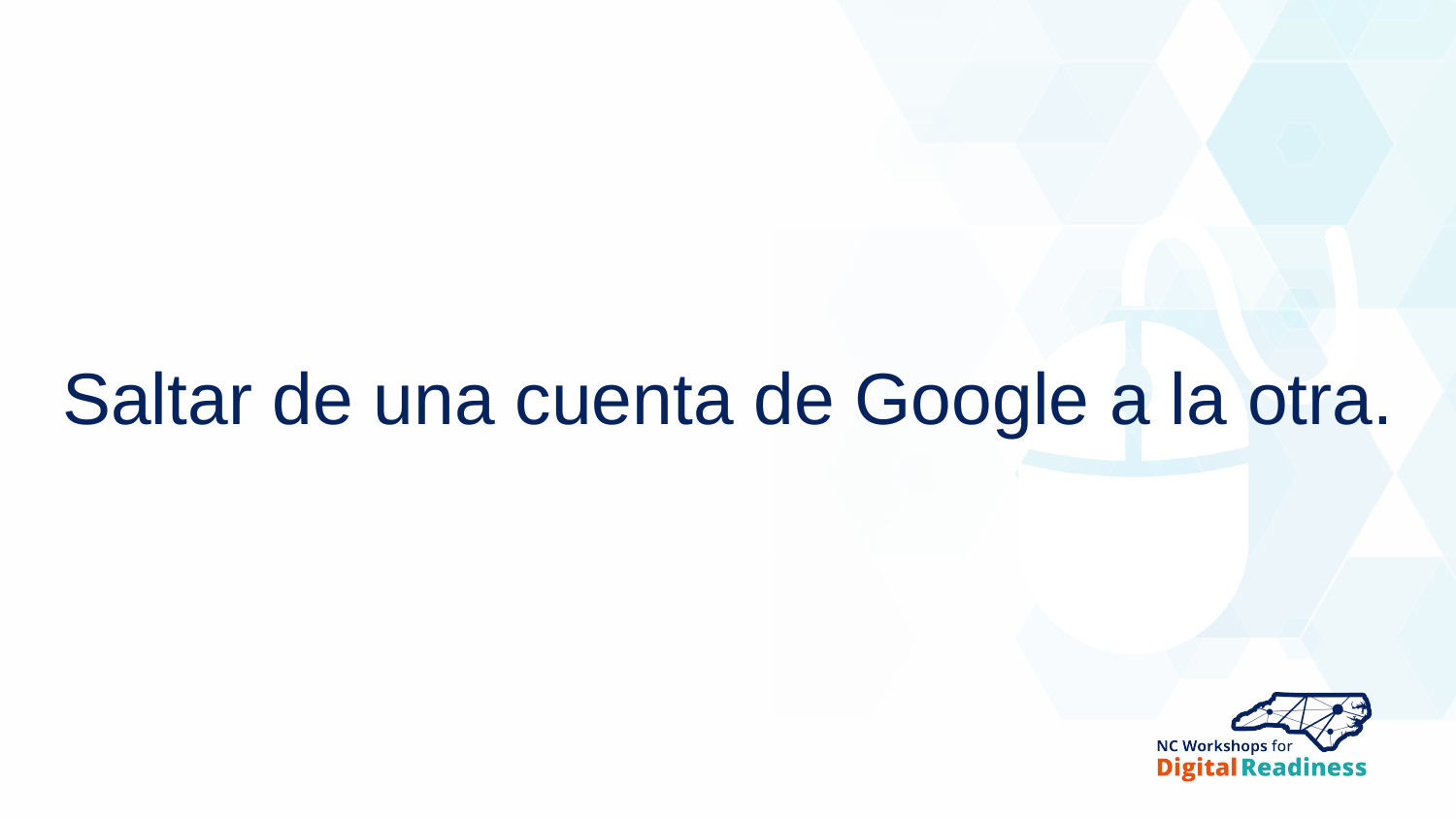

# Saltar de una cuenta de Google a la otra.